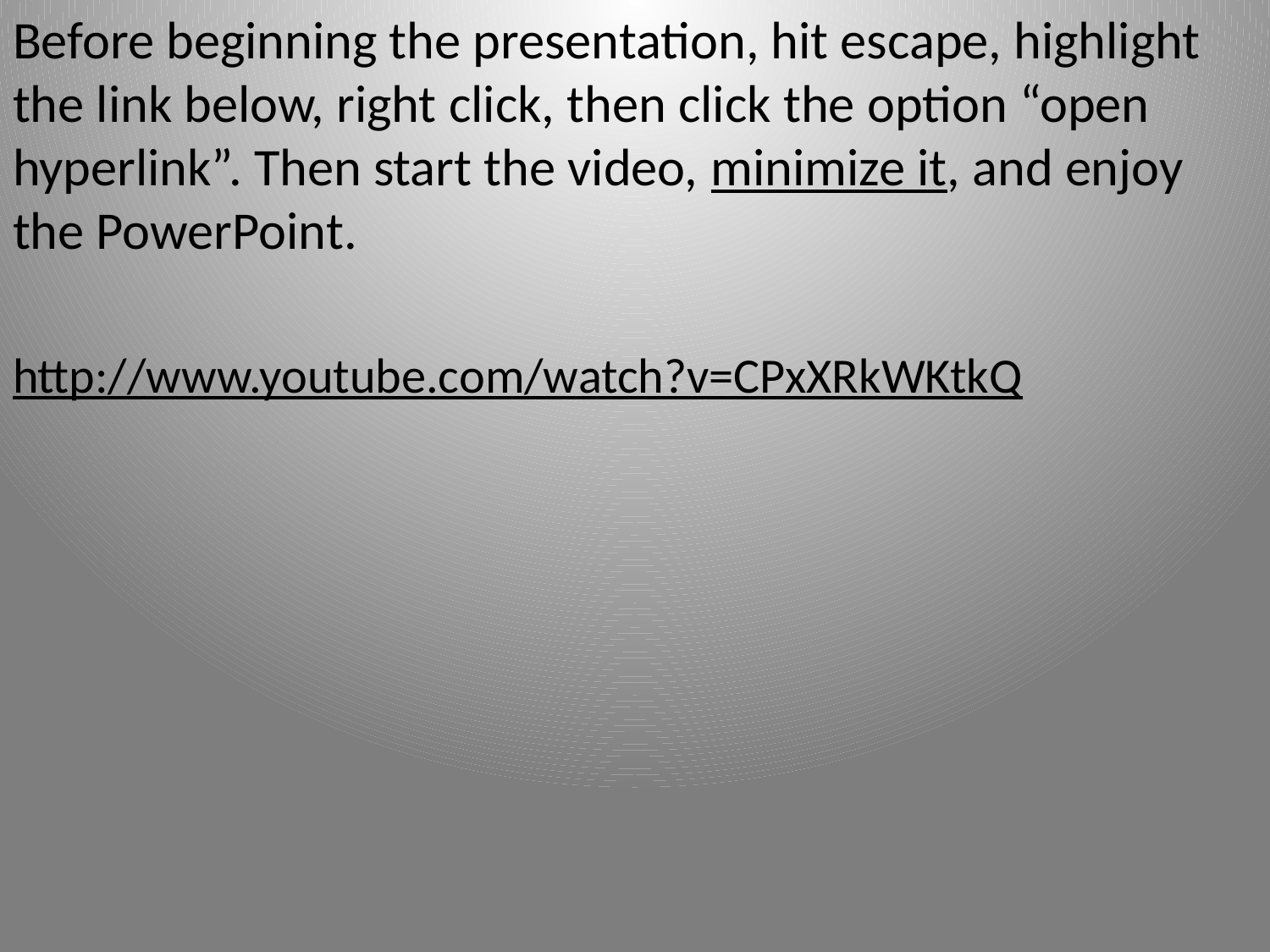

Before beginning the presentation, hit escape, highlight the link below, right click, then click the option “open hyperlink”. Then start the video, minimize it, and enjoy the PowerPoint.

http://www.youtube.com/watch?v=CPxXRkWKtkQ